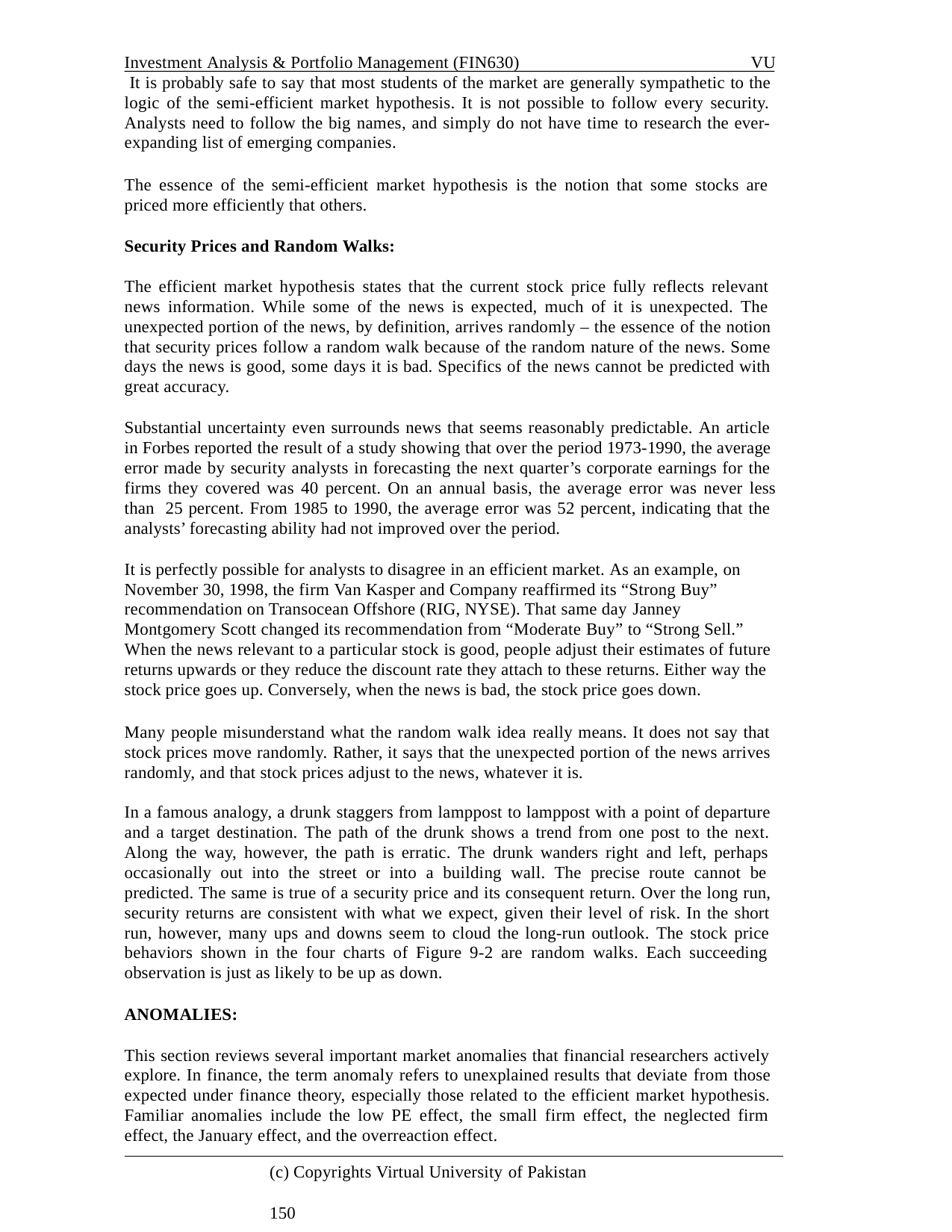

Investment Analysis & Portfolio Management (FIN630)	VU  It is probably safe to say that most students of the market are generally sympathetic to the  logic of the semi-efficient market hypothesis. It is not possible to follow every security.  Analysts need to follow the big names, and simply do not have time to research the ever-  expanding list of emerging companies.

The essence of the semi-efficient market hypothesis is the notion that some stocks are  priced more efficiently that others.

Security Prices and Random Walks:

The efficient market hypothesis states that the current stock price fully reflects relevant  news information. While some of the news is expected, much of it is unexpected. The  unexpected portion of the news, by definition, arrives randomly – the essence of the notion  that security prices follow a random walk because of the random nature of the news. Some  days the news is good, some days it is bad. Specifics of the news cannot be predicted with  great accuracy.

Substantial uncertainty even surrounds news that seems reasonably predictable. An article  in Forbes reported the result of a study showing that over the period 1973-1990, the average  error made by security analysts in forecasting the next quarter’s corporate earnings for the  firms they covered was 40 percent. On an annual basis, the average error was never less than  25 percent. From 1985 to 1990, the average error was 52 percent, indicating that the  analysts’ forecasting ability had not improved over the period.

It is perfectly possible for analysts to disagree in an efficient market. As an example, on  November 30, 1998, the firm Van Kasper and Company reaffirmed its “Strong Buy”  recommendation on Transocean Offshore (RIG, NYSE). That same day Janney   Montgomery Scott changed its recommendation from “Moderate Buy” to “Strong Sell.”  When the news relevant to a particular stock is good, people adjust their estimates of future  returns upwards or they reduce the discount rate they attach to these returns. Either way the  stock price goes up. Conversely, when the news is bad, the stock price goes down.

Many people misunderstand what the random walk idea really means. It does not say that  stock prices move randomly. Rather, it says that the unexpected portion of the news arrives  randomly, and that stock prices adjust to the news, whatever it is.

In a famous analogy, a drunk staggers from lamppost to lamppost with a point of departure  and a target destination. The path of the drunk shows a trend from one post to the next.  Along the way, however, the path is erratic. The drunk wanders right and left, perhaps  occasionally out into the street or into a building wall. The precise route cannot be  predicted. The same is true of a security price and its consequent return. Over the long run,  security returns are consistent with what we expect, given their level of risk. In the short  run, however, many ups and downs seem to cloud the long-run outlook. The stock price  behaviors shown in the four charts of Figure 9-2 are random walks. Each succeeding  observation is just as likely to be up as down.

ANOMALIES:

This section reviews several important market anomalies that financial researchers actively  explore. In finance, the term anomaly refers to unexplained results that deviate from those  expected under finance theory, especially those related to the efficient market hypothesis.  Familiar anomalies include the low PE effect, the small firm effect, the neglected firm  effect, the January effect, and the overreaction effect.
(c) Copyrights Virtual University of Pakistan	150